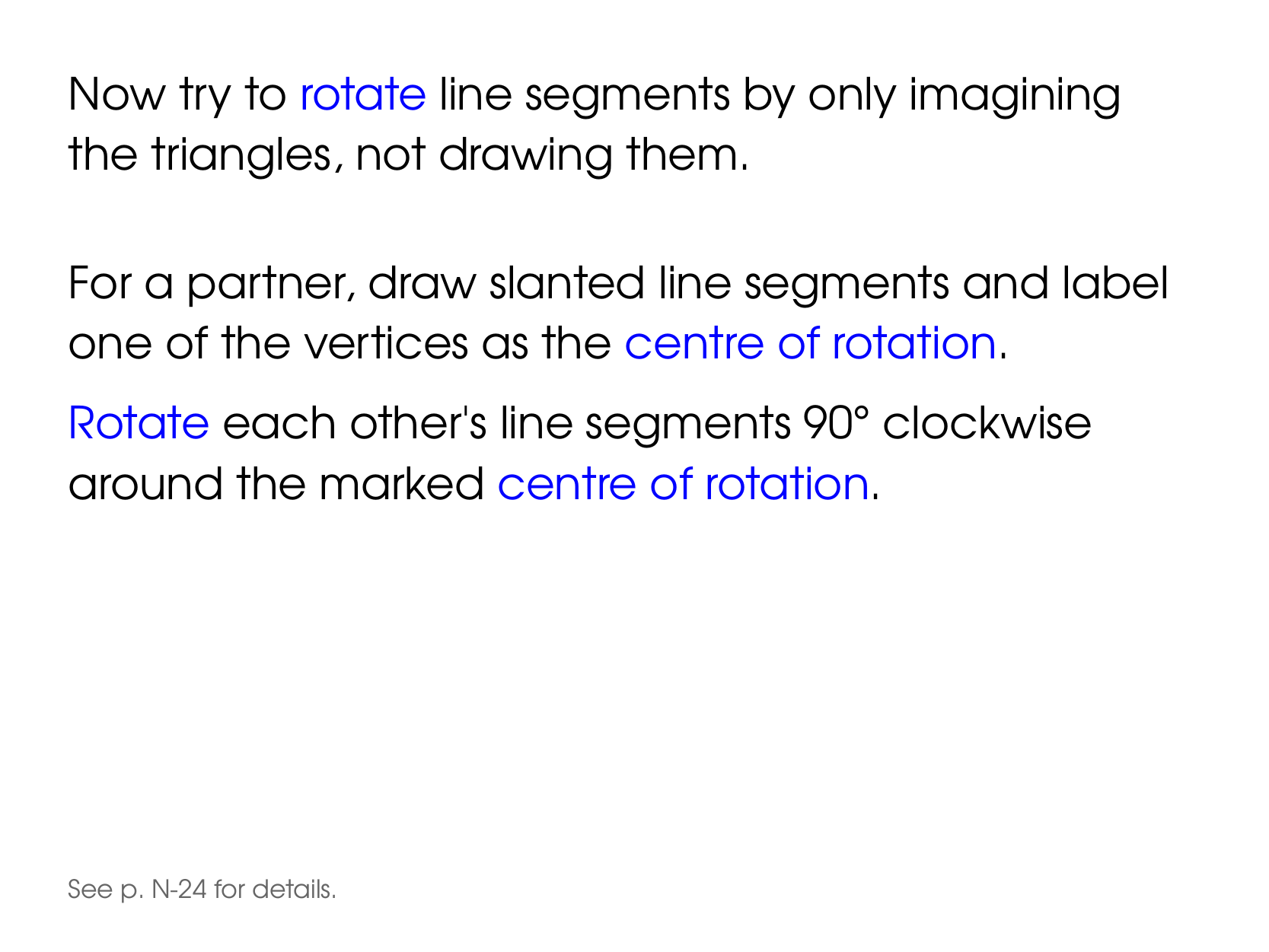

Now try to rotate line segments by only imagining the triangles, not drawing them.
For a partner, draw slanted line segments and label one of the vertices as the centre of rotation.
Rotate each other's line segments 90° clockwise around the marked centre of rotation.
See p. N-24 for details.